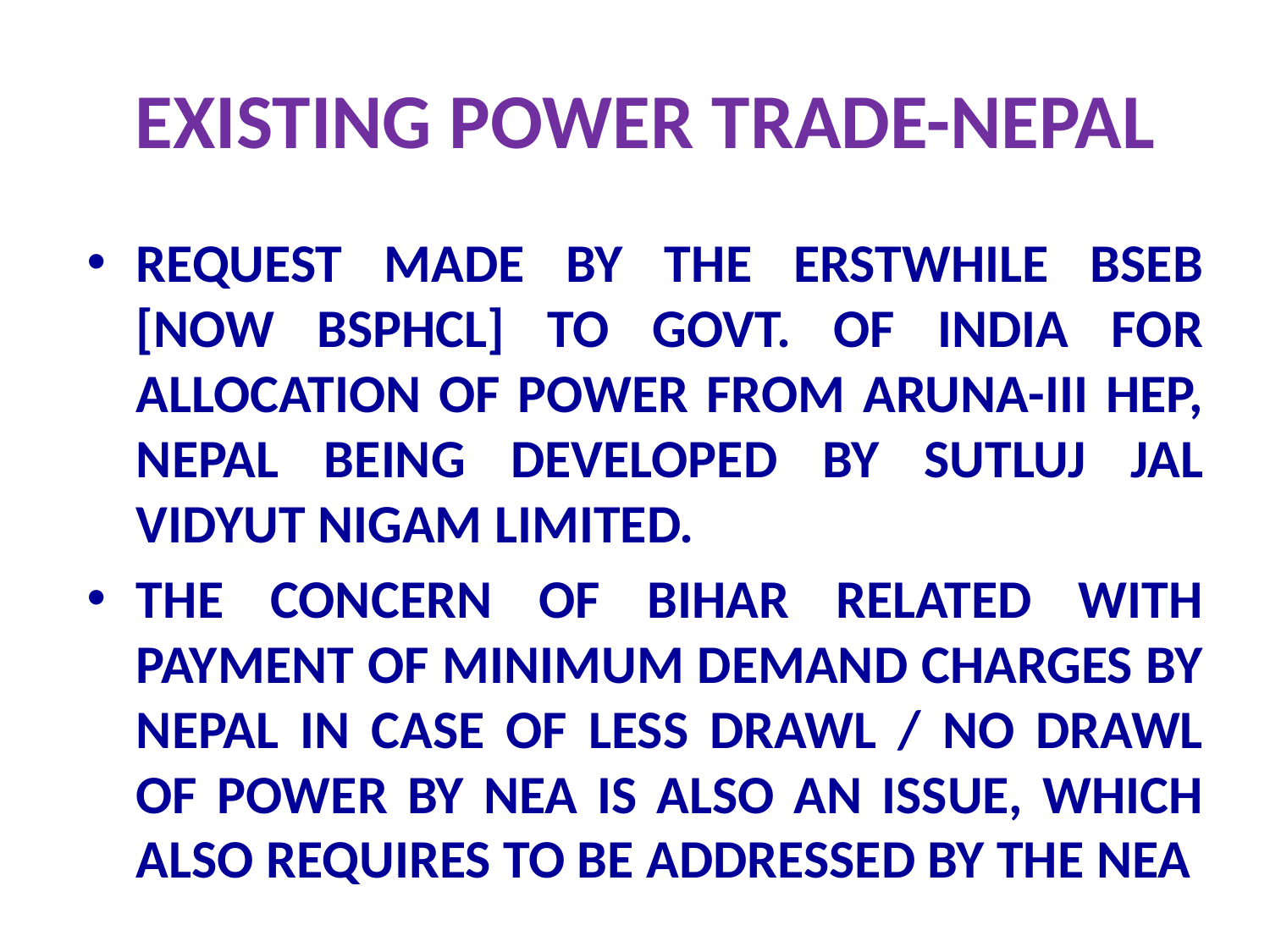

# EXISTING POWER TRADE-NEPAL
REQUEST MADE BY THE ERSTWHILE BSEB [NOW BSPHCL] TO GOVT. OF INDIA FOR ALLOCATION OF POWER FROM ARUNA-III HEP, NEPAL BEING DEVELOPED BY SUTLUJ JAL VIDYUT NIGAM LIMITED.
THE CONCERN OF BIHAR RELATED WITH PAYMENT OF MINIMUM DEMAND CHARGES BY NEPAL IN CASE OF LESS DRAWL / NO DRAWL OF POWER BY NEA IS ALSO AN ISSUE, WHICH ALSO REQUIRES TO BE ADDRESSED BY THE NEA